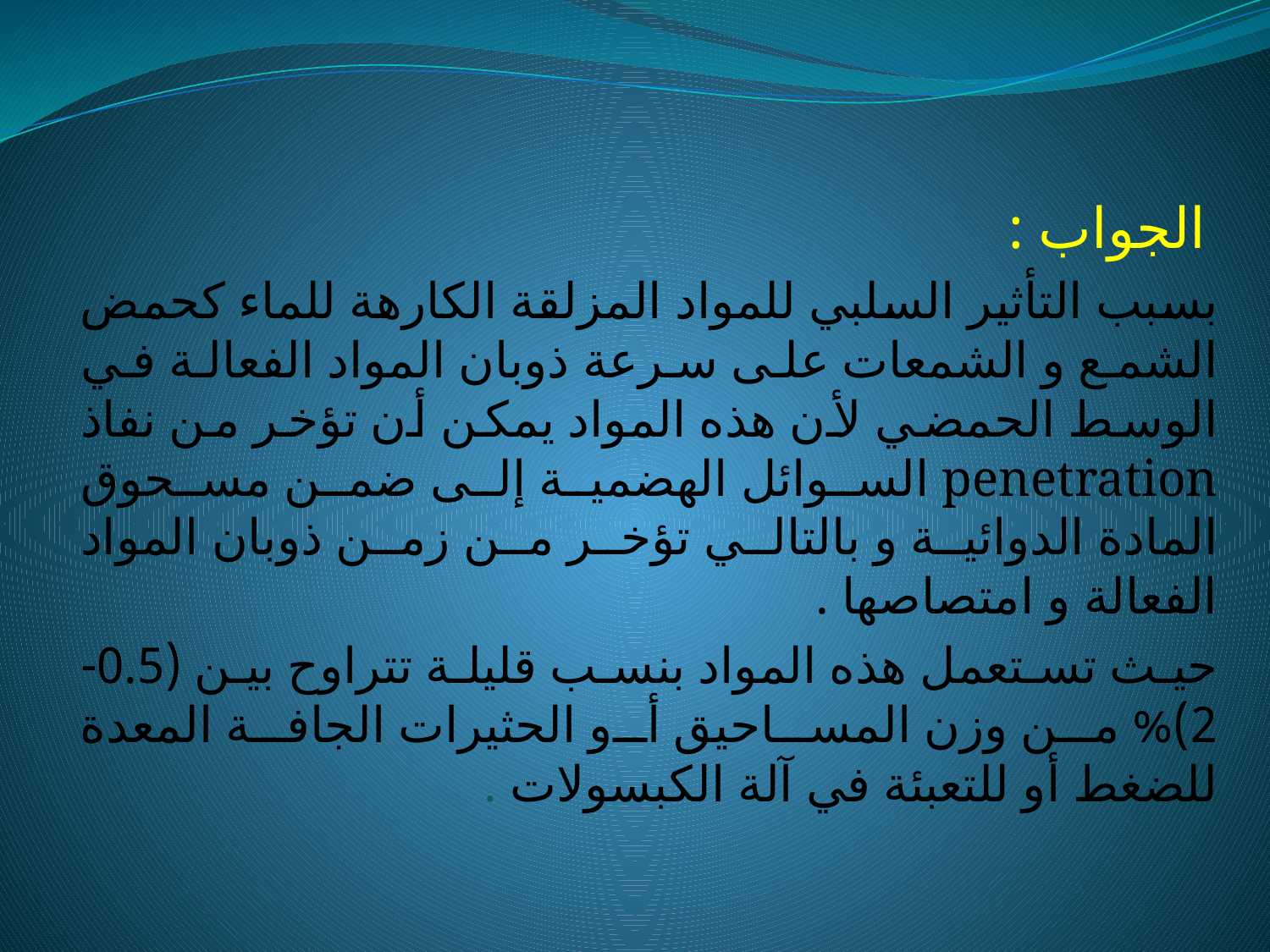

الجواب :
بسبب التأثير السلبي للمواد المزلقة الكارهة للماء كحمض الشمع و الشمعات على سرعة ذوبان المواد الفعالة في الوسط الحمضي لأن هذه المواد يمكن أن تؤخر من نفاذ penetration السوائل الهضمية إلى ضمن مسحوق المادة الدوائية و بالتالي تؤخر من زمن ذوبان المواد الفعالة و امتصاصها .
حيث تستعمل هذه المواد بنسب قليلة تتراوح بين (0.5-2)% من وزن المساحيق أو الحثيرات الجافة المعدة للضغط أو للتعبئة في آلة الكبسولات .